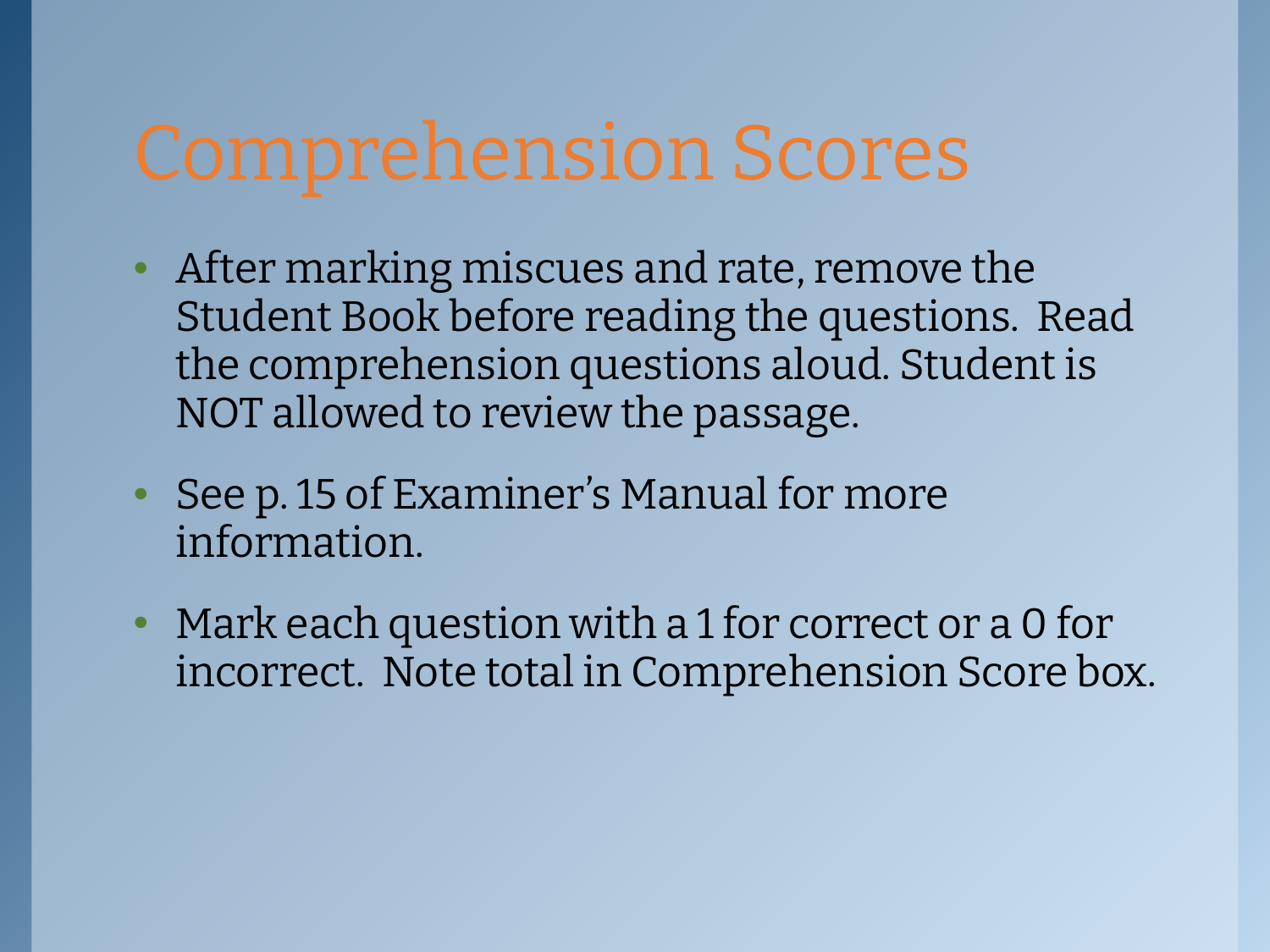

# Comprehension Scores
After marking miscues and rate, remove the Student Book before reading the questions.  Read the comprehension questions aloud. Student is NOT allowed to review the passage.
See p. 15 of Examiner’s Manual for more information.
Mark each question with a 1 for correct or a 0 for incorrect.  Note total in Comprehension Score box.